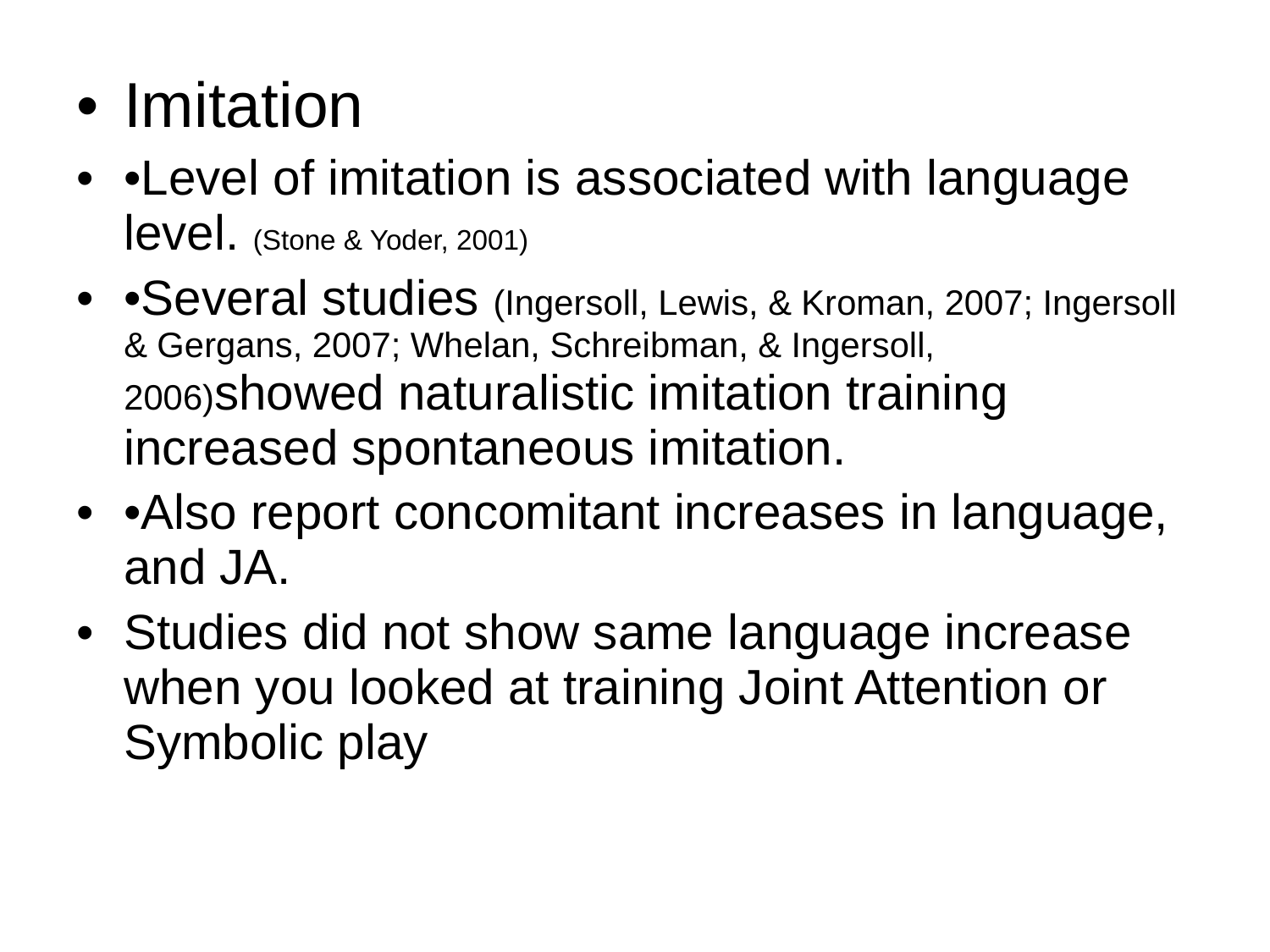

Imitation
•Level of imitation is associated with language level. (Stone & Yoder, 2001)
•Several studies (Ingersoll, Lewis, & Kroman, 2007; Ingersoll & Gergans, 2007; Whelan, Schreibman, & Ingersoll, 2006)showed naturalistic imitation training increased spontaneous imitation.
•Also report concomitant increases in language, and JA.
Studies did not show same language increase when you looked at training Joint Attention or Symbolic play